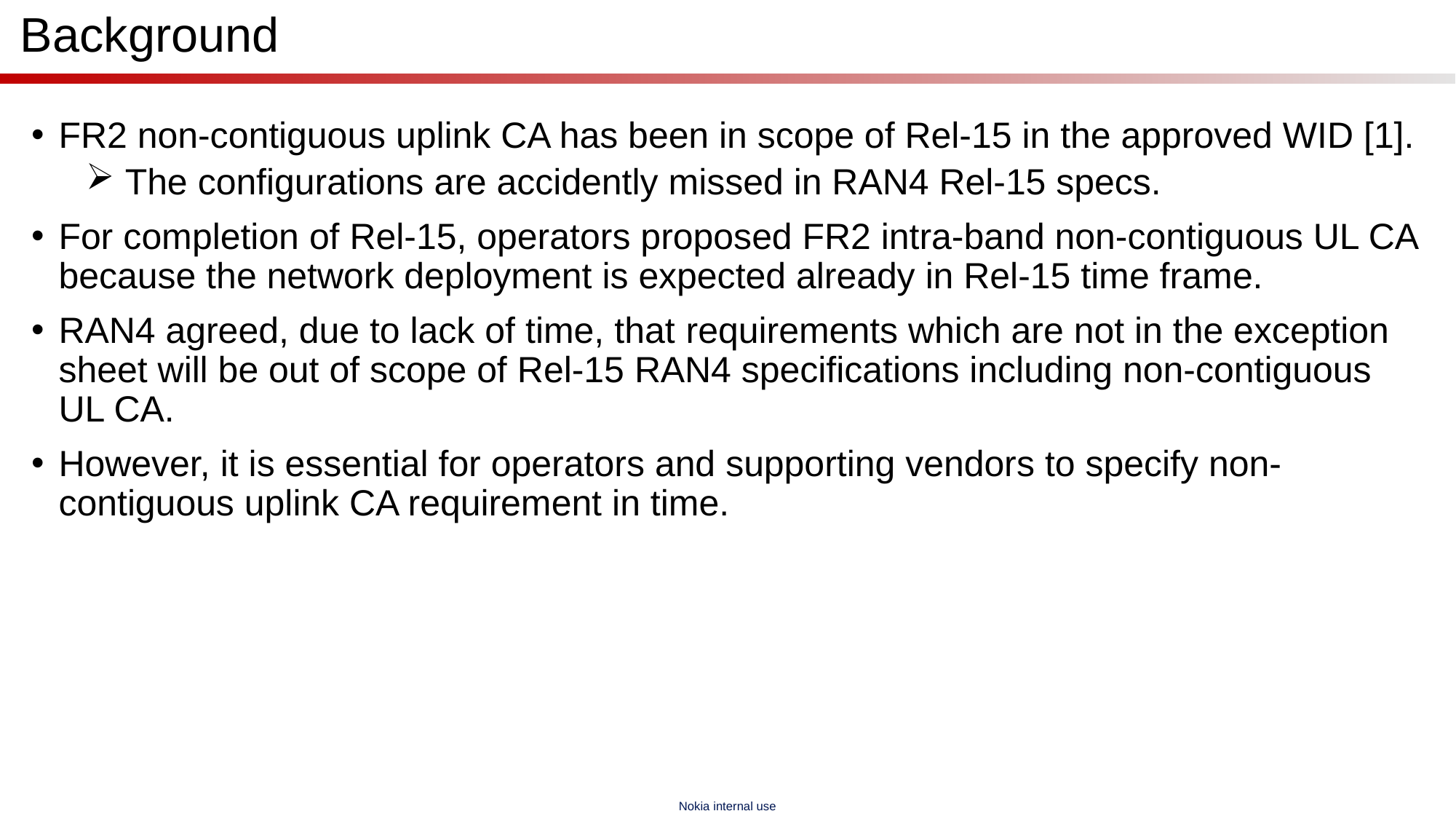

# Background
FR2 non-contiguous uplink CA has been in scope of Rel-15 in the approved WID [1].
 The configurations are accidently missed in RAN4 Rel-15 specs.
For completion of Rel-15, operators proposed FR2 intra-band non-contiguous UL CA because the network deployment is expected already in Rel-15 time frame.
RAN4 agreed, due to lack of time, that requirements which are not in the exception sheet will be out of scope of Rel-15 RAN4 specifications including non-contiguous UL CA.
However, it is essential for operators and supporting vendors to specify non-contiguous uplink CA requirement in time.